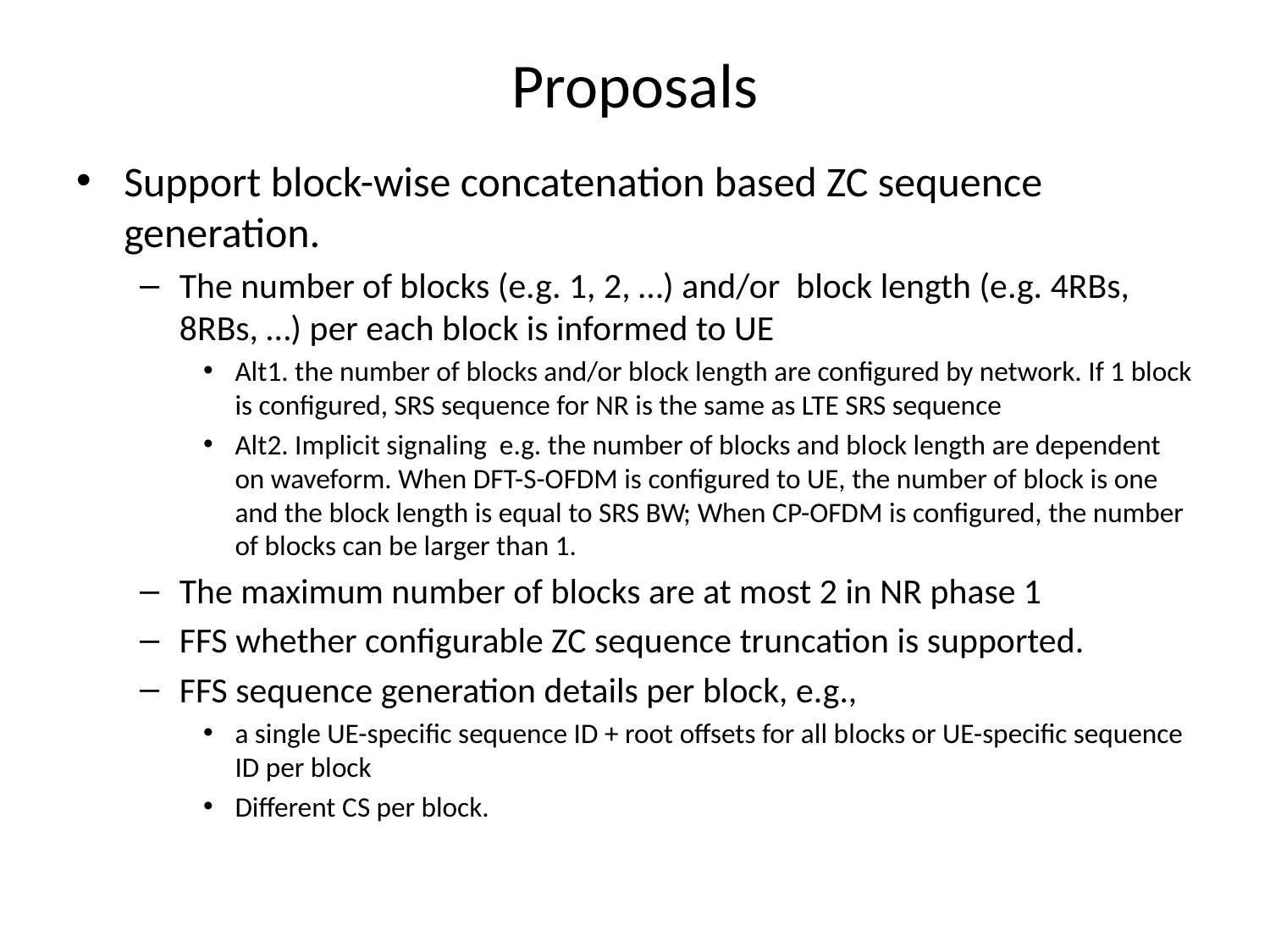

# Proposals
Support block-wise concatenation based ZC sequence generation.
The number of blocks (e.g. 1, 2, …) and/or  block length (e.g. 4RBs, 8RBs, …) per each block is informed to UE
Alt1. the number of blocks and/or block length are configured by network. If 1 block is configured, SRS sequence for NR is the same as LTE SRS sequence
Alt2. Implicit signaling  e.g. the number of blocks and block length are dependent on waveform. When DFT-S-OFDM is configured to UE, the number of block is one and the block length is equal to SRS BW; When CP-OFDM is configured, the number of blocks can be larger than 1.
The maximum number of blocks are at most 2 in NR phase 1
FFS whether configurable ZC sequence truncation is supported.
FFS sequence generation details per block, e.g.,
a single UE-specific sequence ID + root offsets for all blocks or UE-specific sequence ID per block
Different CS per block.